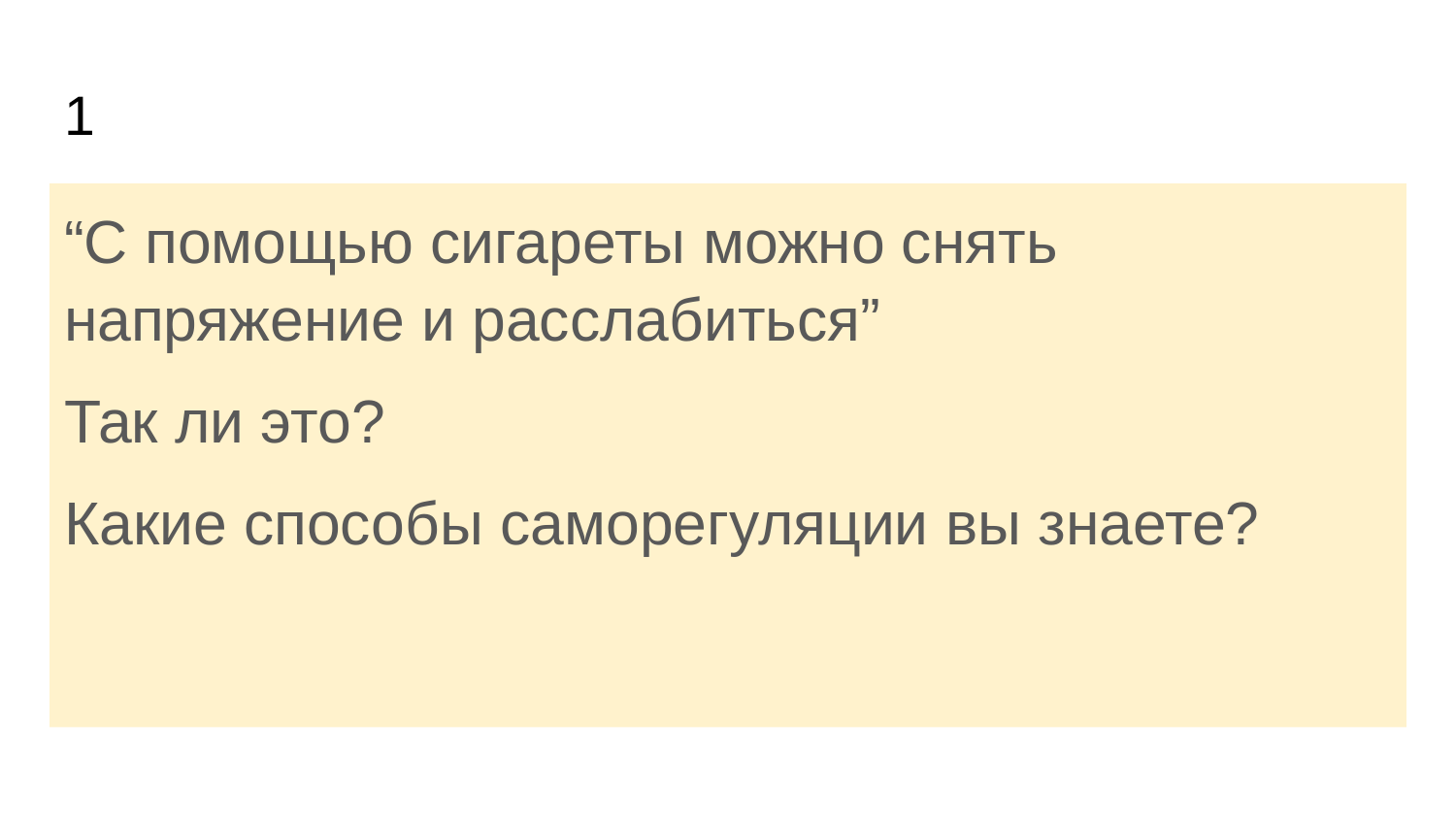

# 1
“С помощью сигареты можно снять напряжение и расслабиться”
Так ли это?
Какие способы саморегуляции вы знаете?